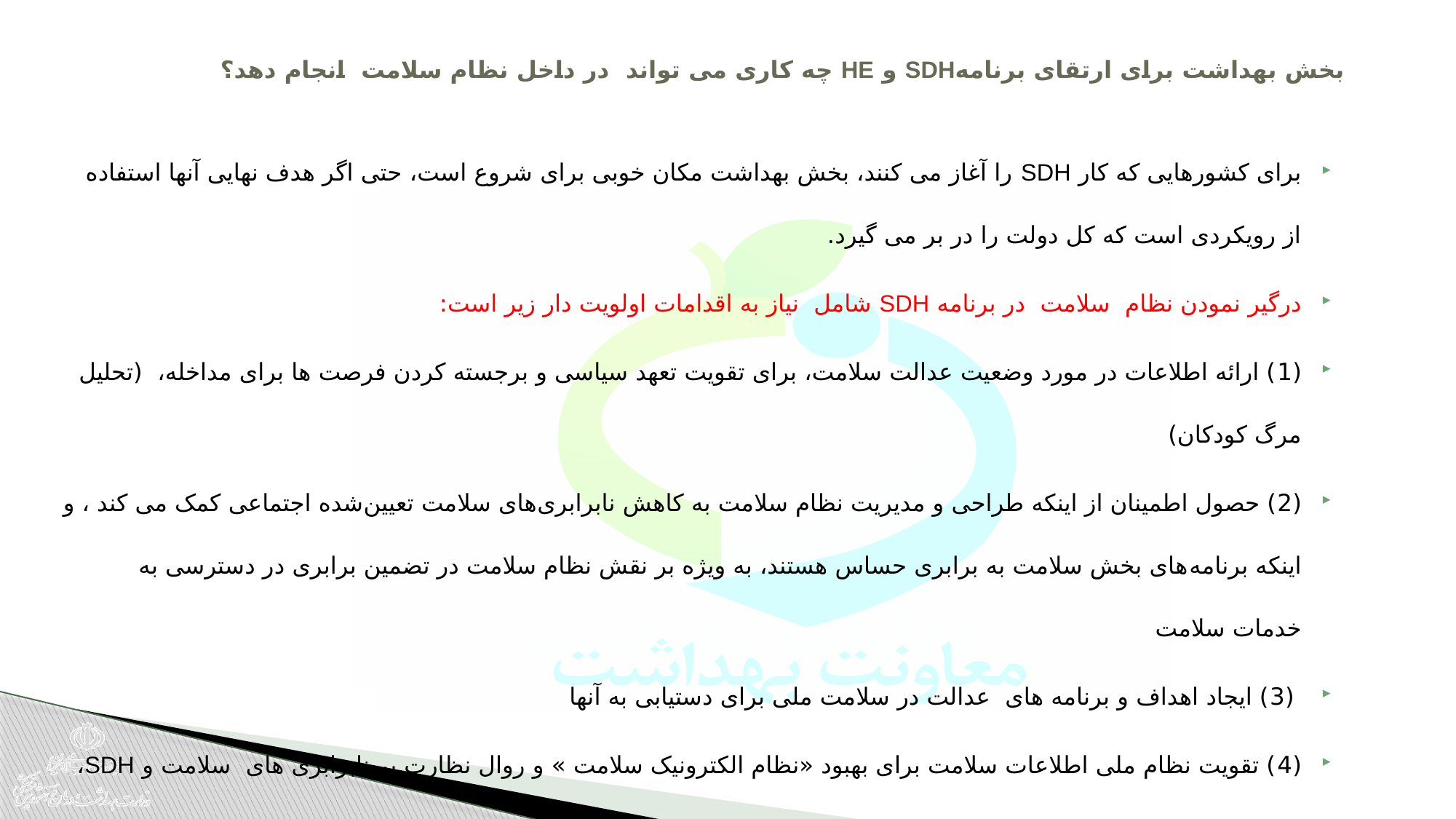

# بخش بهداشت برای ارتقای برنامهSDH و HE چه کاری می تواند  در داخل نظام سلامت  انجام دهد؟
برای کشورهایی که کار SDH را آغاز می کنند، بخش بهداشت مکان خوبی برای شروع است، حتی اگر هدف نهایی آنها استفاده از رویکردی است که کل دولت را در بر می گیرد.
درگیر نمودن نظام  سلامت  در برنامه SDH شامل  نیاز به اقدامات اولویت دار زیر است:
(1) ارائه اطلاعات در مورد وضعیت عدالت سلامت، برای تقویت تعهد سیاسی و برجسته کردن فرصت ها برای مداخله،  (تحلیل مرگ کودکان)
(2) حصول اطمینان از اینکه طراحی و مدیریت نظام سلامت به کاهش نابرابری‌های سلامت تعیین‌شده اجتماعی کمک می کند ، و اینکه برنامه‌های بخش سلامت به برابری حساس هستند، به ویژه بر نقش نظام سلامت در تضمین برابری در دسترسی به خدمات سلامت
 (3) ایجاد اهداف و برنامه های  عدالت در سلامت ملی برای دستیابی به آنها
(4) تقویت نظام ملی اطلاعات سلامت برای بهبود «نظام الکترونیک سلامت » و روال نظارت بر نابرابری های  سلامت و SDH،